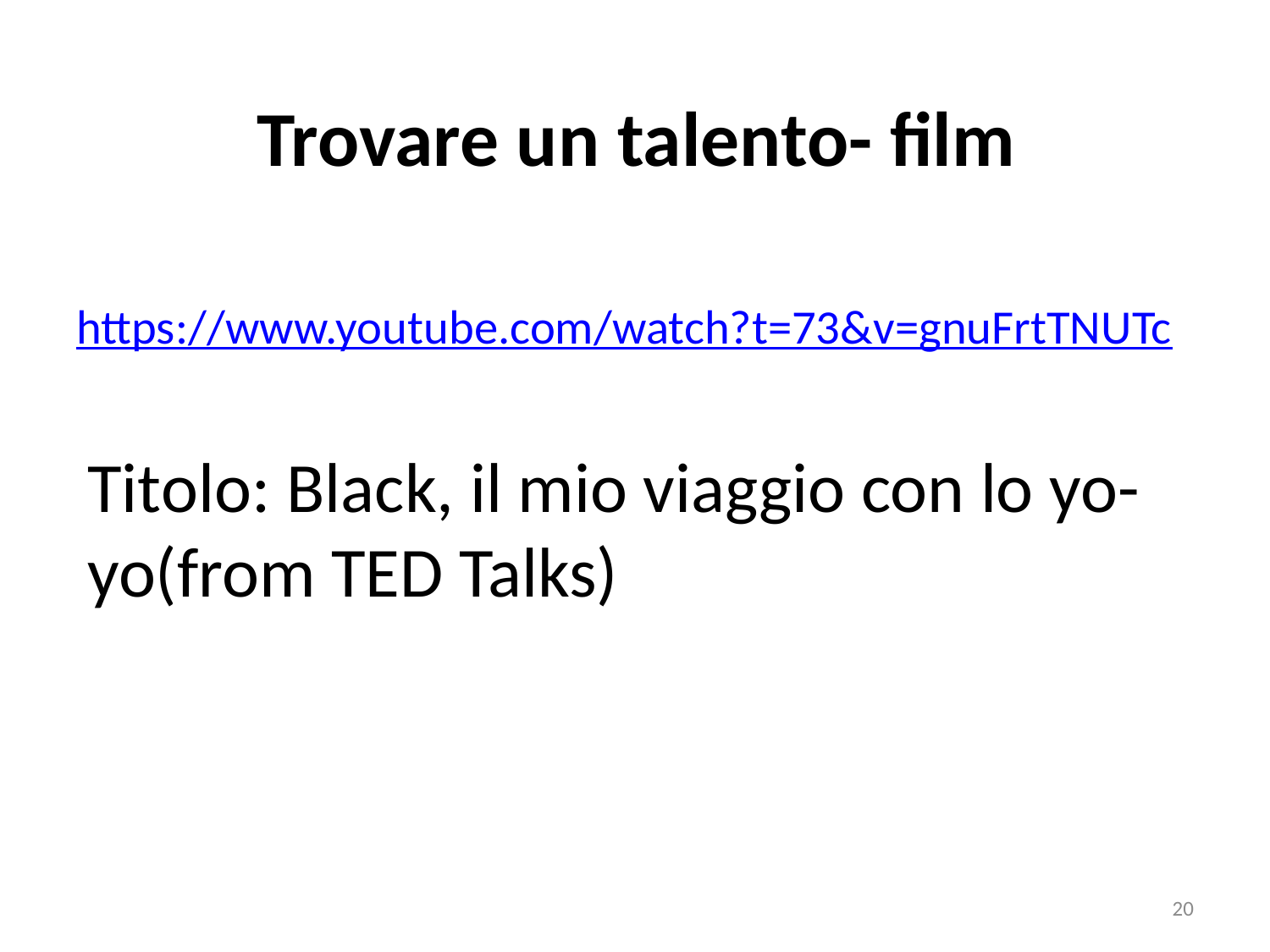

# Trovare un talento- film

https://www.youtube.com/watch?t=73&v=gnuFrtTNUTc

Titolo: Black, il mio viaggio con lo yo-yo(from TED Talks)

20